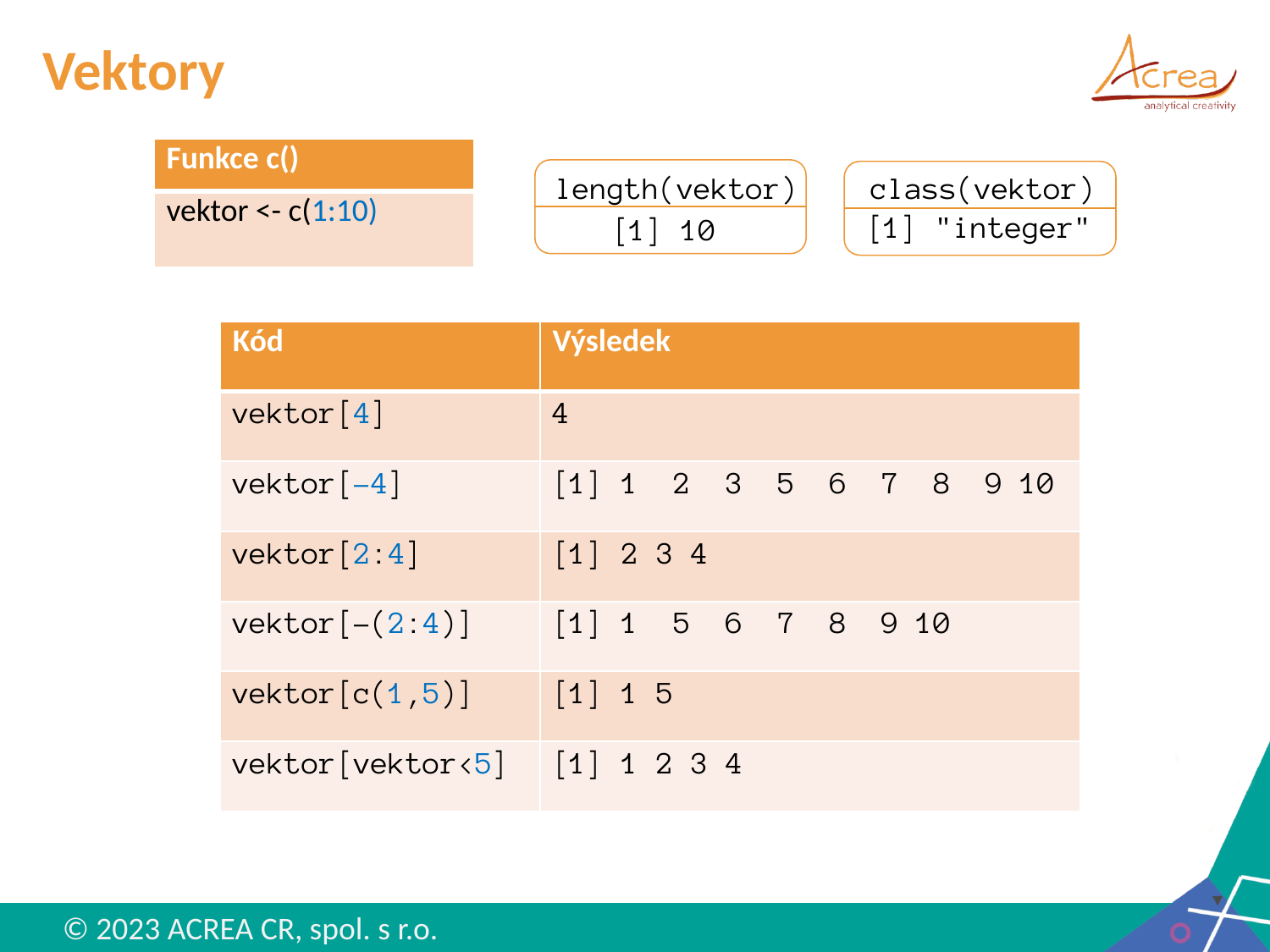

# Vektory

| Funkce c() |
| --- |
| vektor <- c(1:10) |

length(vektor)
class(vektor)

[1] "integer"
[1] 10
| Kód | Výsledek |
| --- | --- |
| vektor[4] | 4 |
| vektor[-4] | [1] 1 2 3 5 6 7 8 9 10 |
| vektor[2:4] | [1] 2 3 4 |
| vektor[-(2:4)] | [1] 1 5 6 7 8 9 10 |
| vektor[c(1,5)] | [1] 1 5 |
| vektor[vektor<5] | [1] 1 2 3 4 |